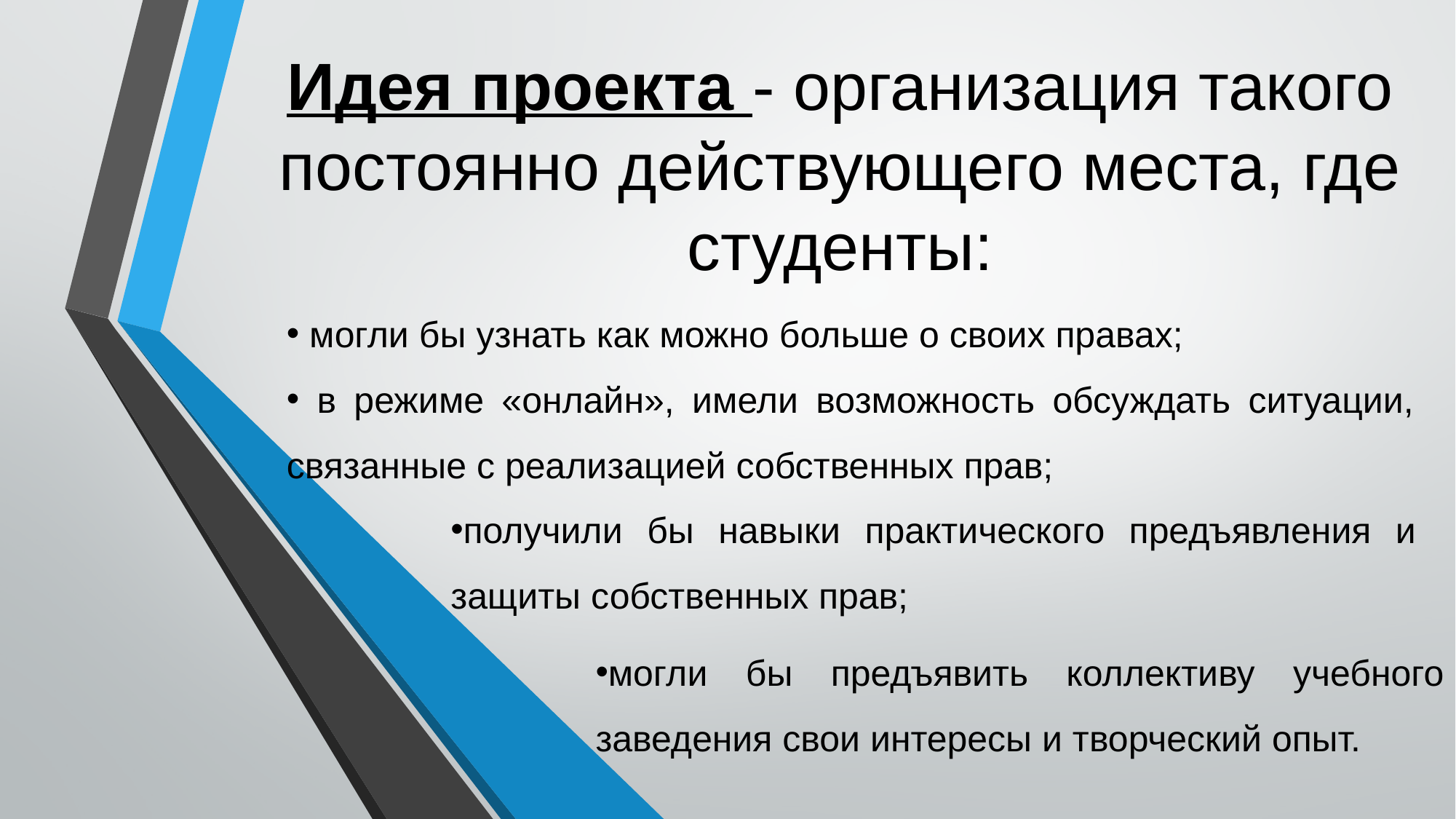

# Идея проекта - организация такого постоянно действующего места, где студенты:
 могли бы узнать как можно больше о своих правах;
 в режиме «онлайн», имели возможность обсуждать ситуации, связанные с реализацией собственных прав;
получили бы навыки практического предъявления и защиты собственных прав;
могли бы предъявить коллективу учебного заведения свои интересы и творческий опыт.